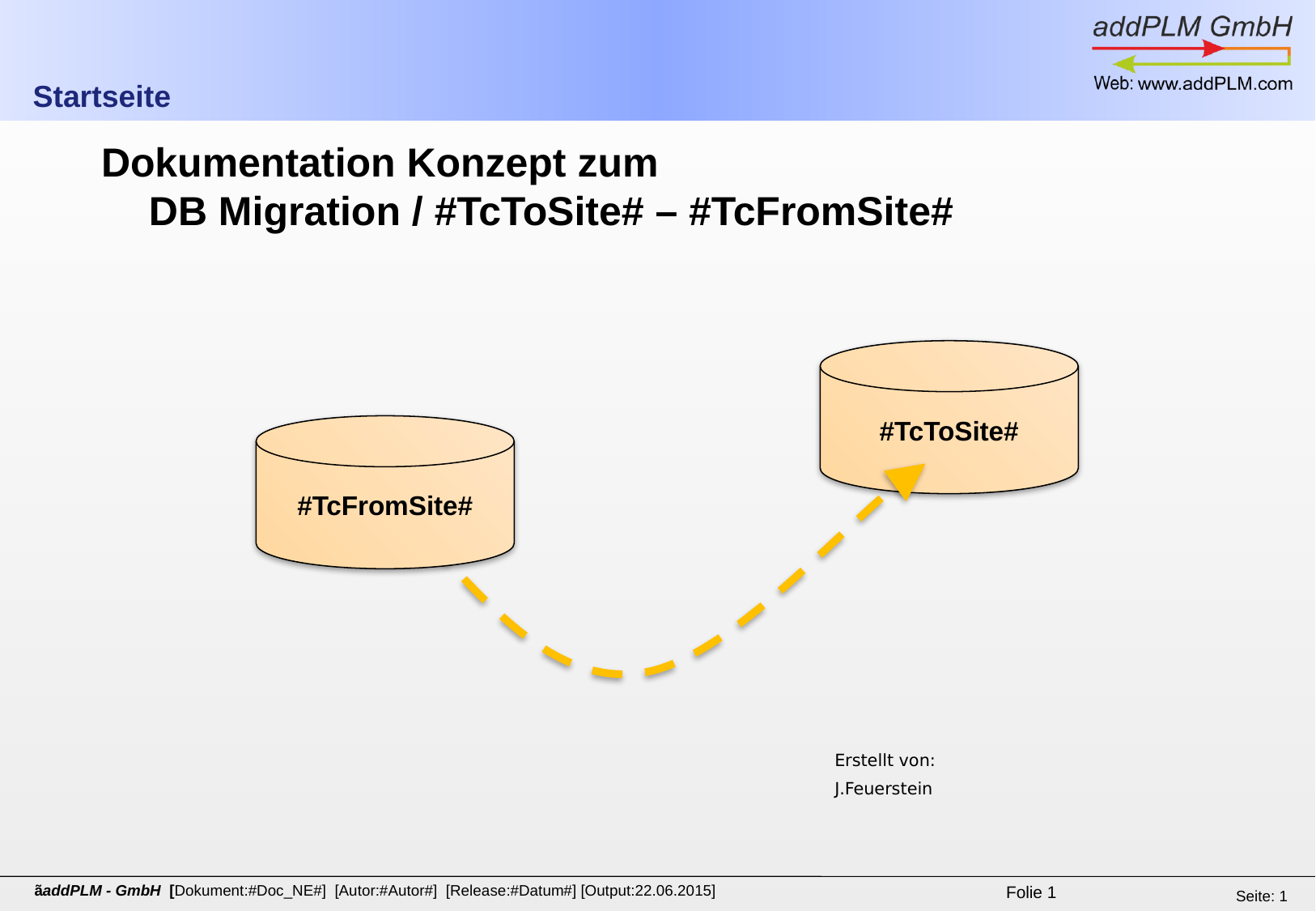

# Startseite
Dokumentation Konzept zum
DB Migration / #TcToSite# – #TcFromSite#
#TcToSite#
#TcFromSite#

Erstellt von:
J.Feuerstein
Folie 1